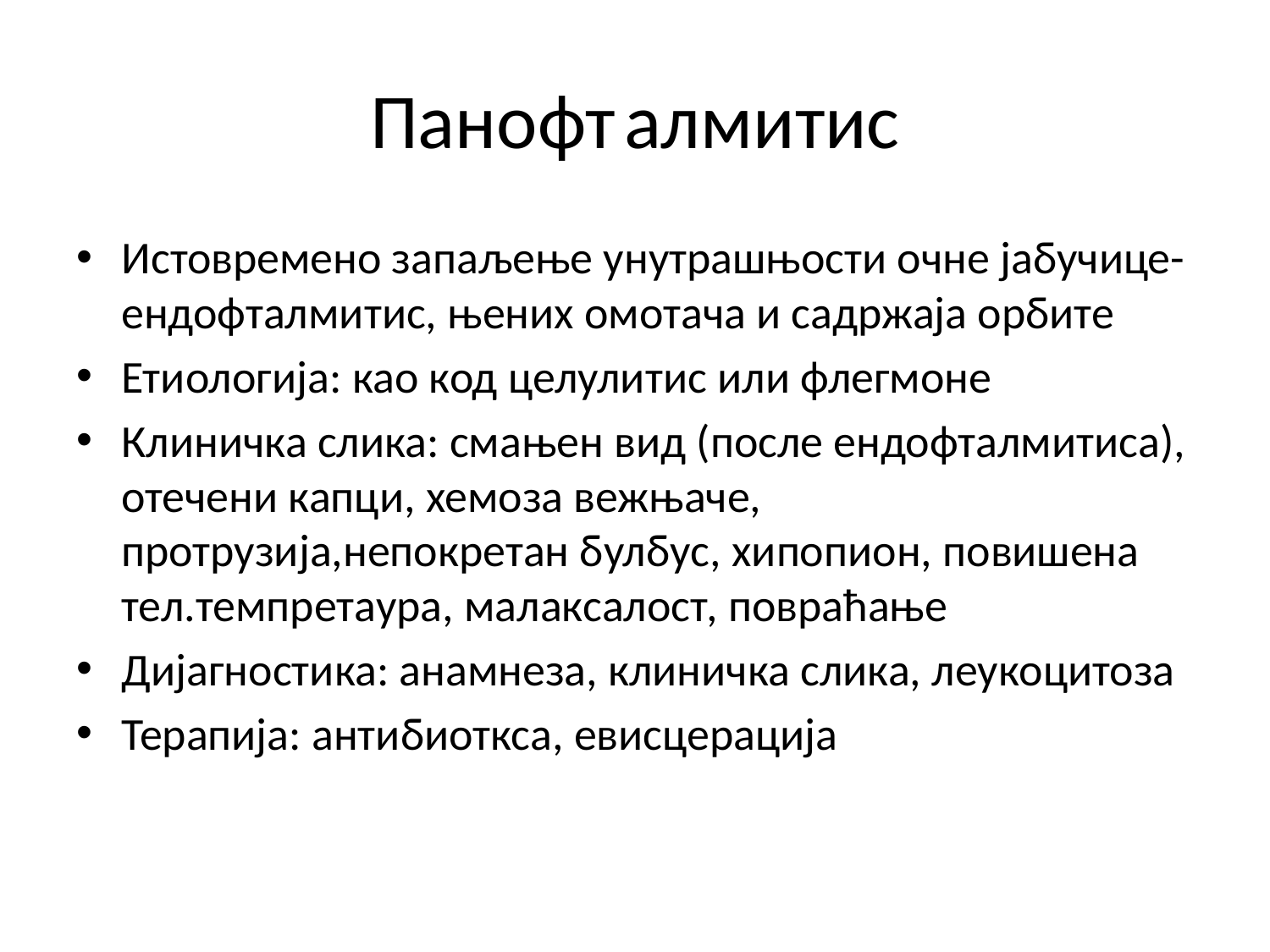

# Панофт	алмитис
Истовремено запаљење унутрашњости очне јабучице-ендофталмитис, њених омотача и садржаја орбите
Етиологија: као код целулитис или флегмоне
Клиничка слика: смањен вид (после ендофталмитиса), отечени капци, хемоза вежњаче, протрузија,непокретан булбус, хипопион, повишена тел.темпретаура, малаксалост, повраћање
Дијагностика: анамнеза, клиничка слика, леукоцитоза
Терапија: антибиоткса, евисцерација